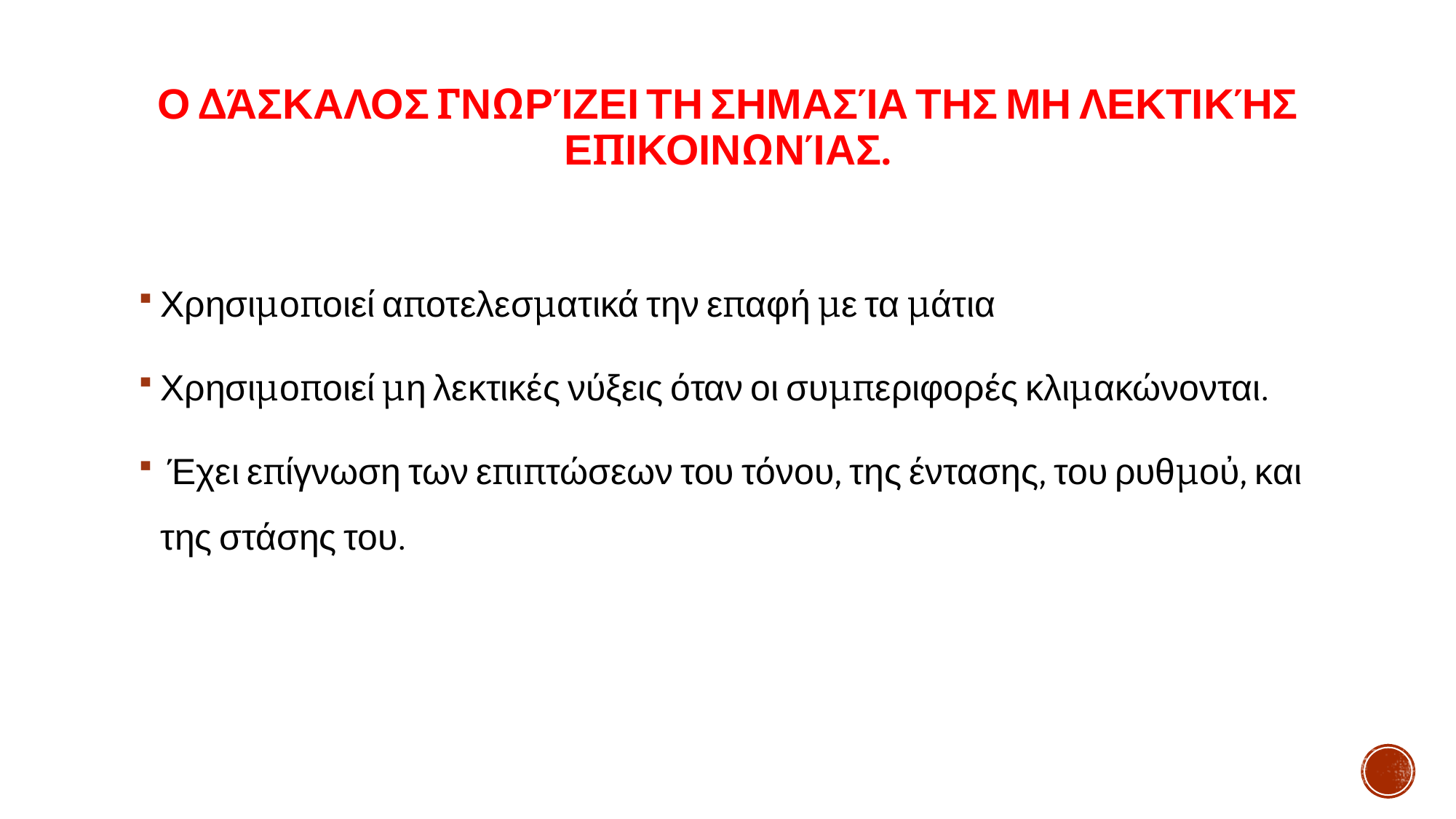

# Ο δάσκαλος γνωρίζει τη σημασία της μη λεκτικής επικοινωνίας.
Χρησιμοποιεί αποτελεσματικά την επαφή με τα μάτια
Χρησιμοποιεί μη λεκτικές νύξεις όταν οι συμπεριφορές κλιμακώνονται.
 Έχει επίγνωση των επιπτώσεων του τόνου, της έντασης, του ρυθμοὐ, και της στάσης του.